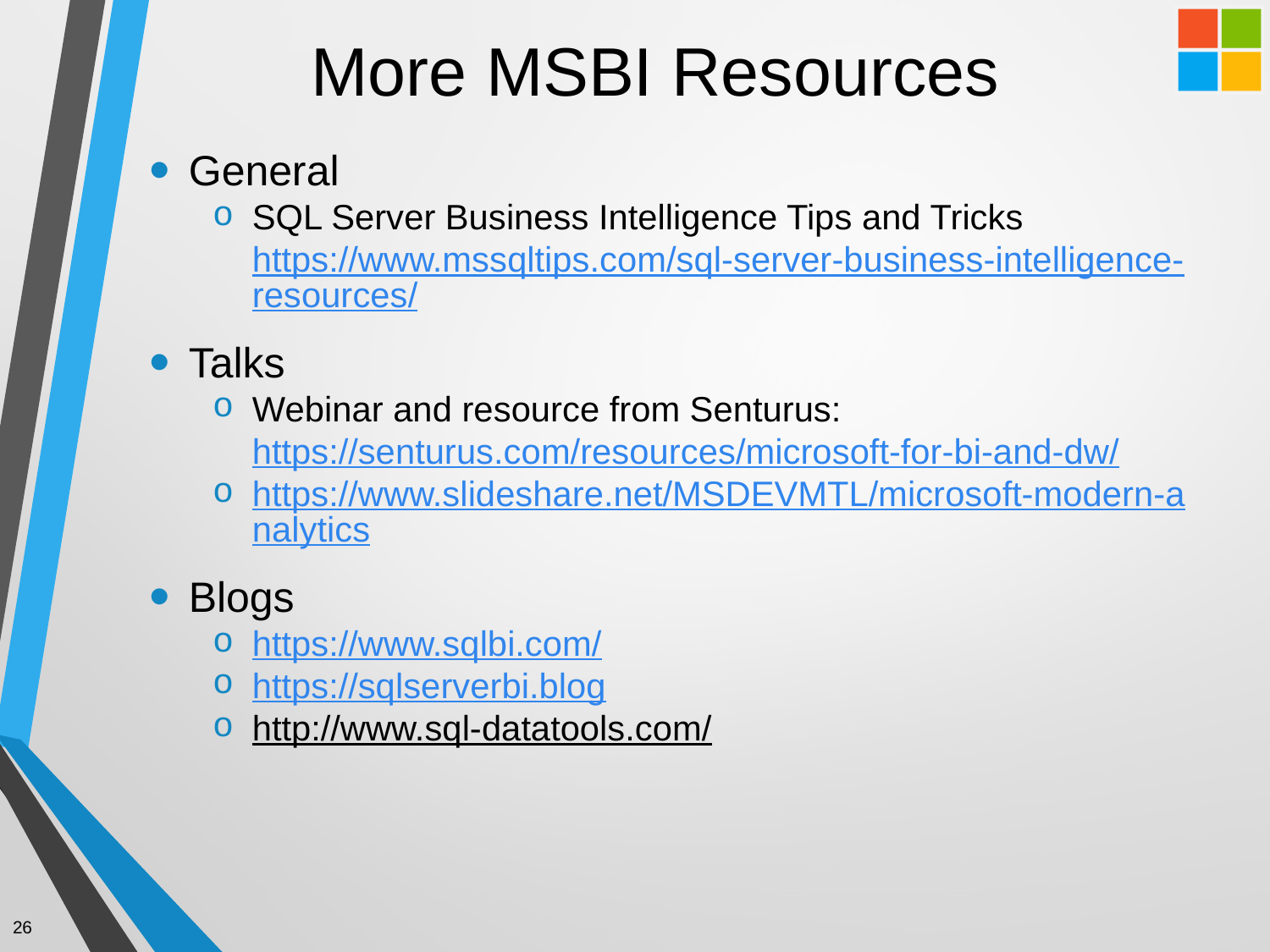

# More MSBI Resources
General
SQL Server Business Intelligence Tips and Tricks https://www.mssqltips.com/sql-server-business-intelligence-resources/
Talks
Webinar and resource from Senturus: https://senturus.com/resources/microsoft-for-bi-and-dw/
https://www.slideshare.net/MSDEVMTL/microsoft-modern-analytics
Blogs
https://www.sqlbi.com/
https://sqlserverbi.blog
http://www.sql-datatools.com/
26